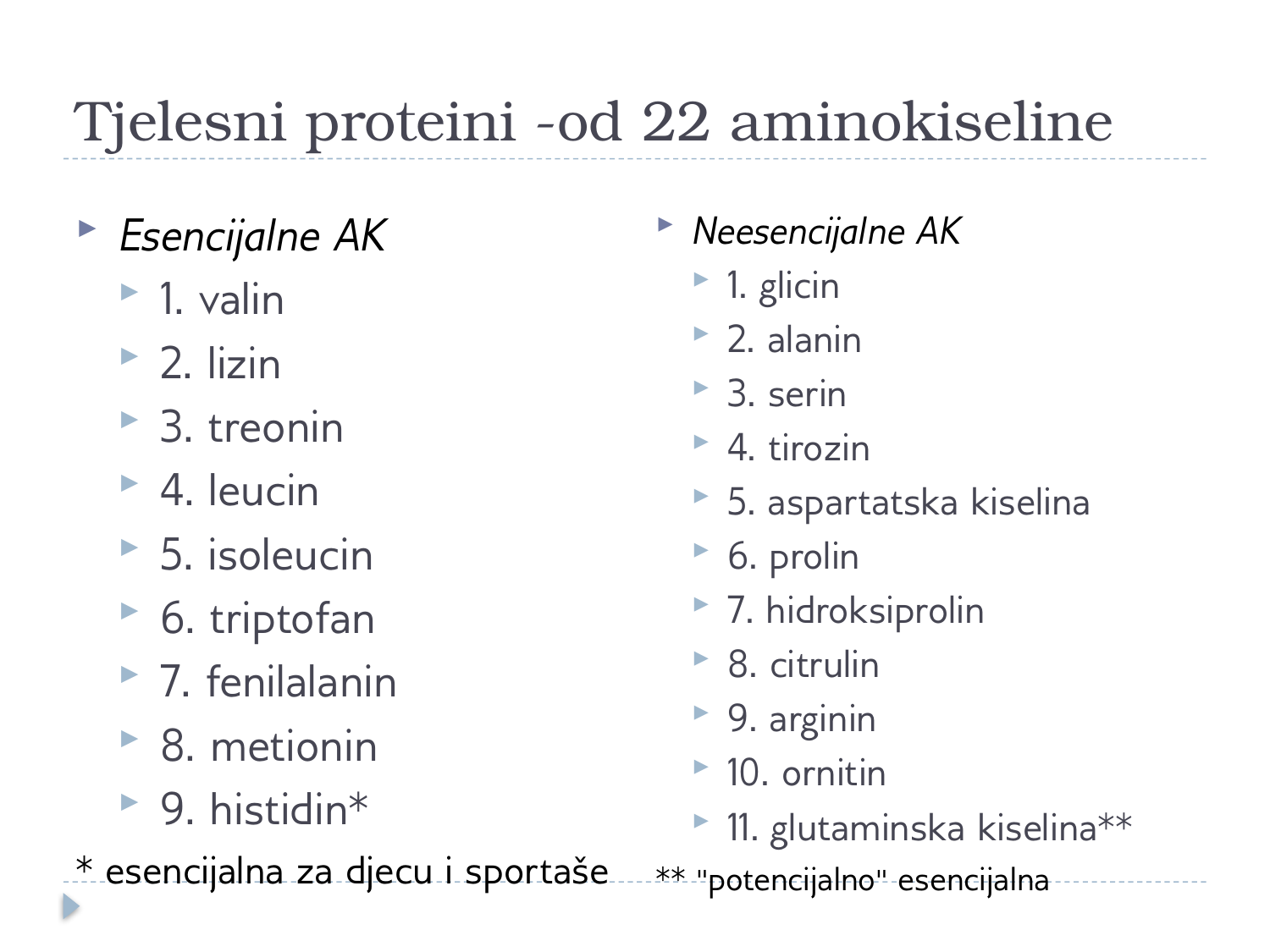

# Tjelesni proteini -od 22 aminokiseline
Esencijalne AK
1. valin
2. lizin
3. treonin
4. leucin
5. isoleucin
6. triptofan
7. fenilalanin
8. metionin
9. histidin*
* esencijalna za djecu i sportaše
Neesencijalne AK
1. glicin
2. alanin
3. serin
4. tirozin
5. aspartatska kiselina
6. prolin
7. hidroksiprolin
8. citrulin
9. arginin
10. ornitin
11. glutaminska kiselina**
** "potencijalno" esencijalna